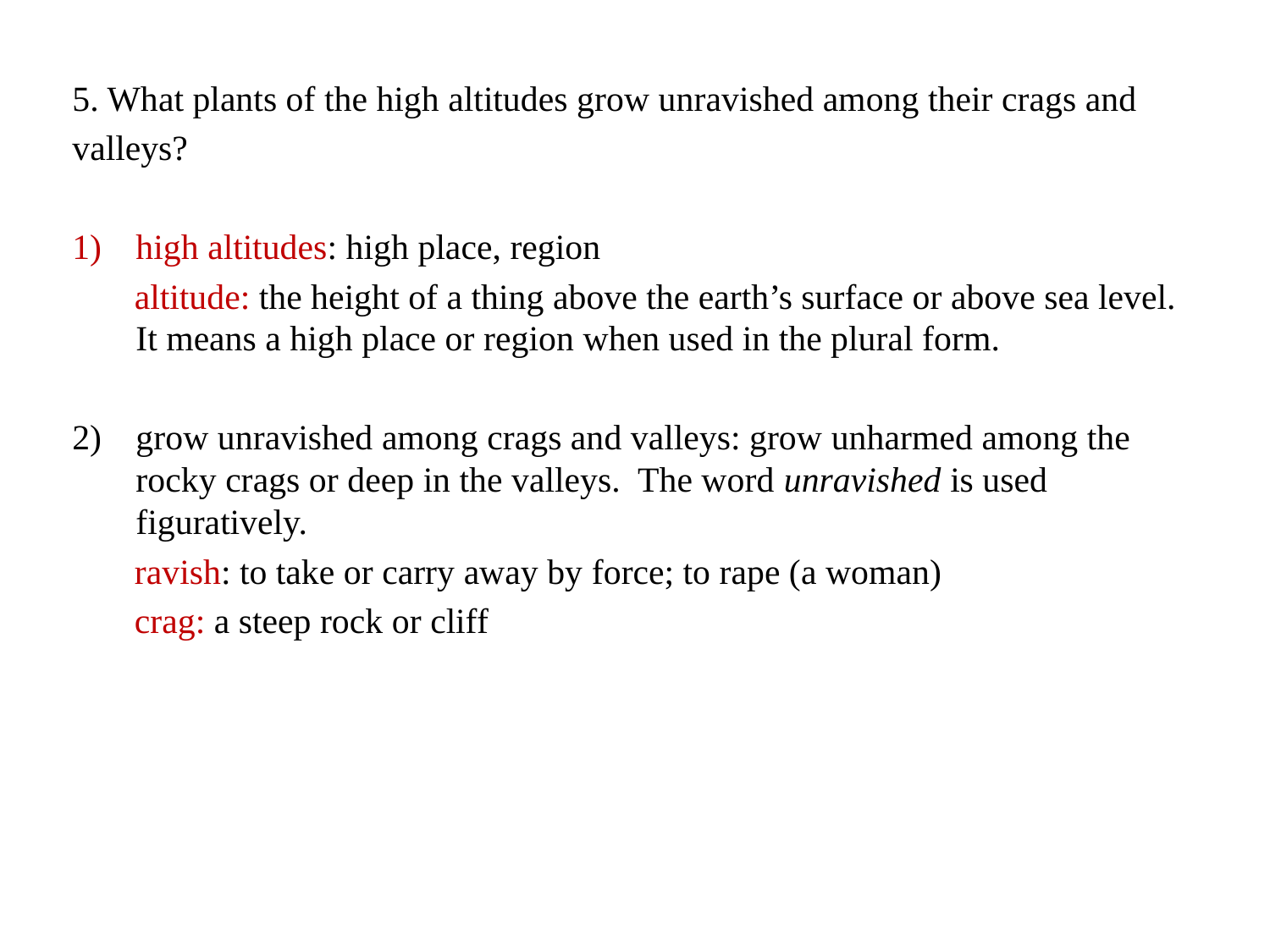

5. What plants of the high altitudes grow unravished among their crags and
valleys?

high altitudes: high place, region
       altitude: the height of a thing above the earth’s surface or above sea level. It means a high place or region when used in the plural form.

grow unravished among crags and valleys: grow unharmed among the rocky crags or deep in the valleys.  The word unravished is used figuratively.
       ravish: to take or carry away by force; to rape (a woman)
       crag: a steep rock or cliff